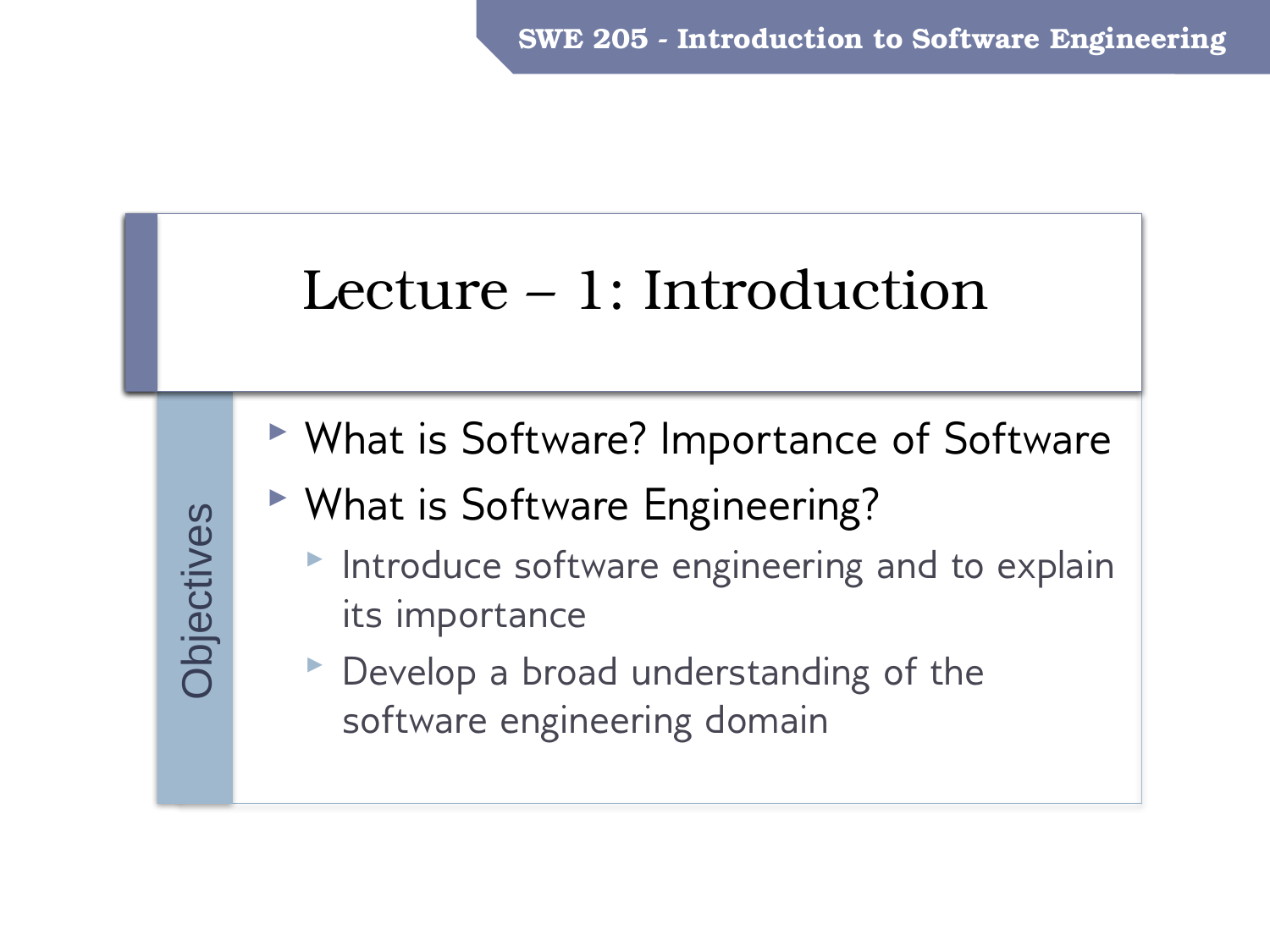

SWE 205 - Introduction to Software Engineering
# Lecture – 1: Introduction
What is Software? Importance of Software
What is Software Engineering?
Introduce software engineering and to explain its importance
Develop a broad understanding of the software engineering domain